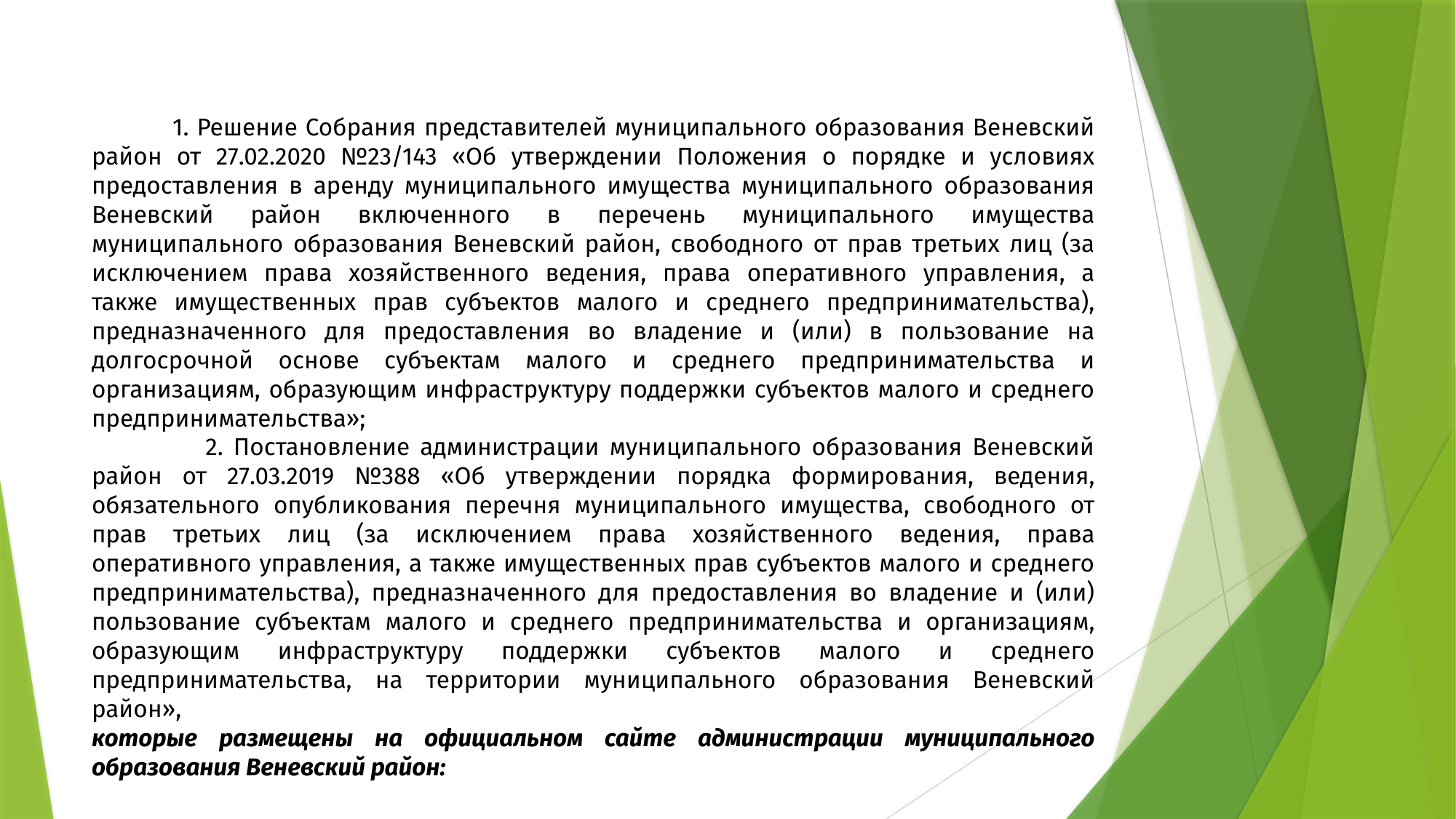

# 1. Решение Собрания представителей муниципального образования Веневский район от 27.02.2020 №23/143 «Об утверждении Положения о порядке и условиях предоставления в аренду муниципального имущества муниципального образования Веневский район включенного в перечень муниципального имущества муниципального образования Веневский район, свободного от прав третьих лиц (за исключением права хозяйственного ведения, права оперативного управления, а также имущественных прав субъектов малого и среднего предпринимательства), предназначенного для предоставления во владение и (или) в пользование на долгосрочной основе субъектам малого и среднего предпринимательства и организациям, образующим инфраструктуру поддержки субъектов малого и среднего предпринимательства»; 2. Постановление администрации муниципального образования Веневский район от 27.03.2019 №388 «Об утверждении порядка формирования, ведения, обязательного опубликования перечня муниципального имущества, свободного от прав третьих лиц (за исключением права хозяйственного ведения, права оперативного управления, а также имущественных прав субъектов малого и среднего предпринимательства), предназначенного для предоставления во владение и (или) пользование субъектам малого и среднего предпринимательства и организациям, образующим инфраструктуру поддержки субъектов малого и среднего предпринимательства, на территории муниципального образования Веневский район», которые размещены на официальном сайте администрации муниципального образования Веневский район: